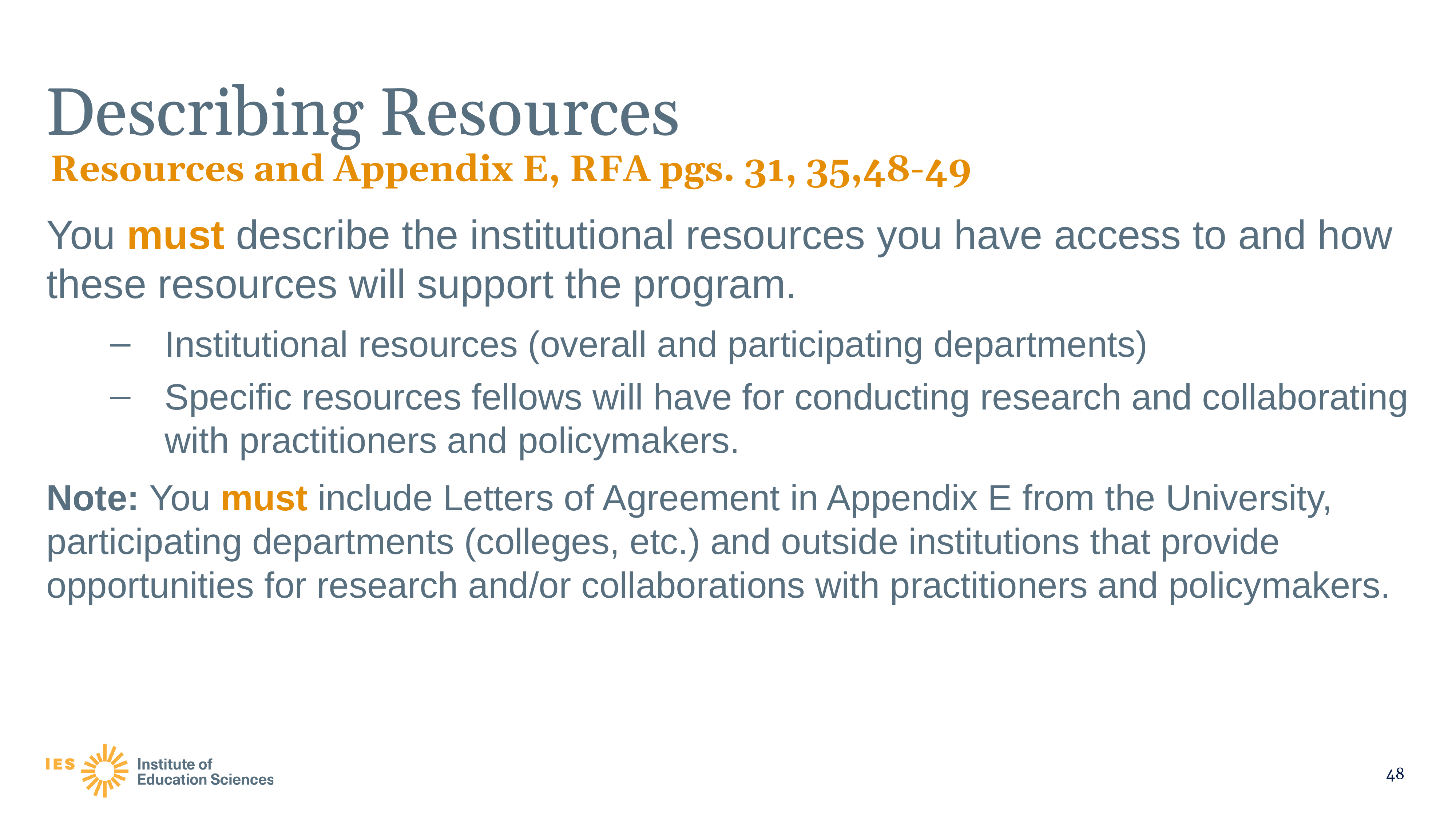

# Describing Resources
Resources and Appendix E, RFA pgs. 31, 35,48-49
You must describe the institutional resources you have access to and how these resources will support the program.
Institutional resources (overall and participating departments)
Specific resources fellows will have for conducting research and collaborating with practitioners and policymakers.
Note: You must include Letters of Agreement in Appendix E from the University, participating departments (colleges, etc.) and outside institutions that provide opportunities for research and/or collaborations with practitioners and policymakers.

48